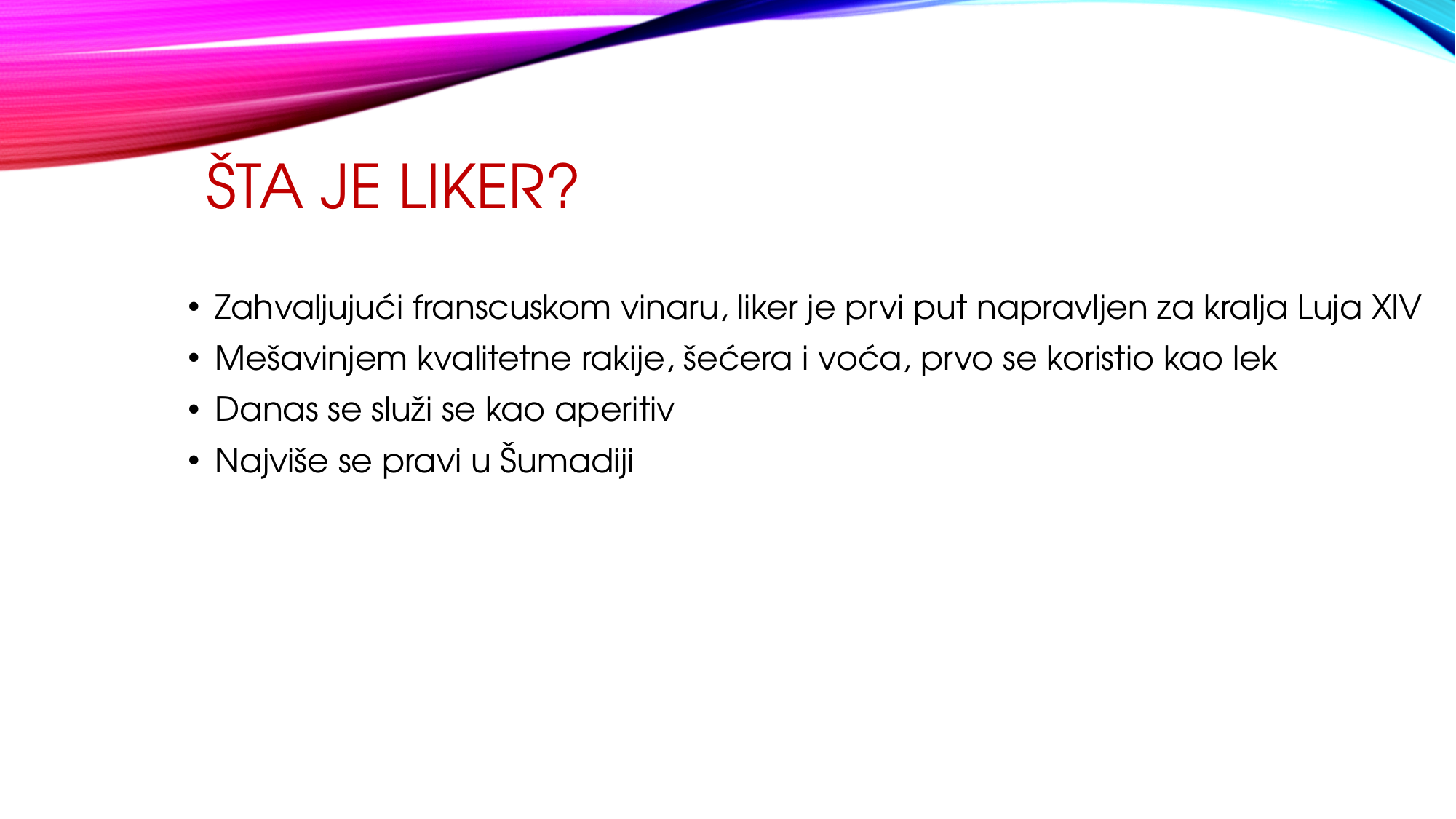

# ŠTA JE LIKER?
Zahvaljujući franscuskom vinaru, liker je prvi put napravljen za kralja Luja XIV
Mešavinjem kvalitetne rakije, šećera i voća, prvo se koristio kao lek
Danas se služi se kao aperitiv
Najviše se pravi u Šumadiji